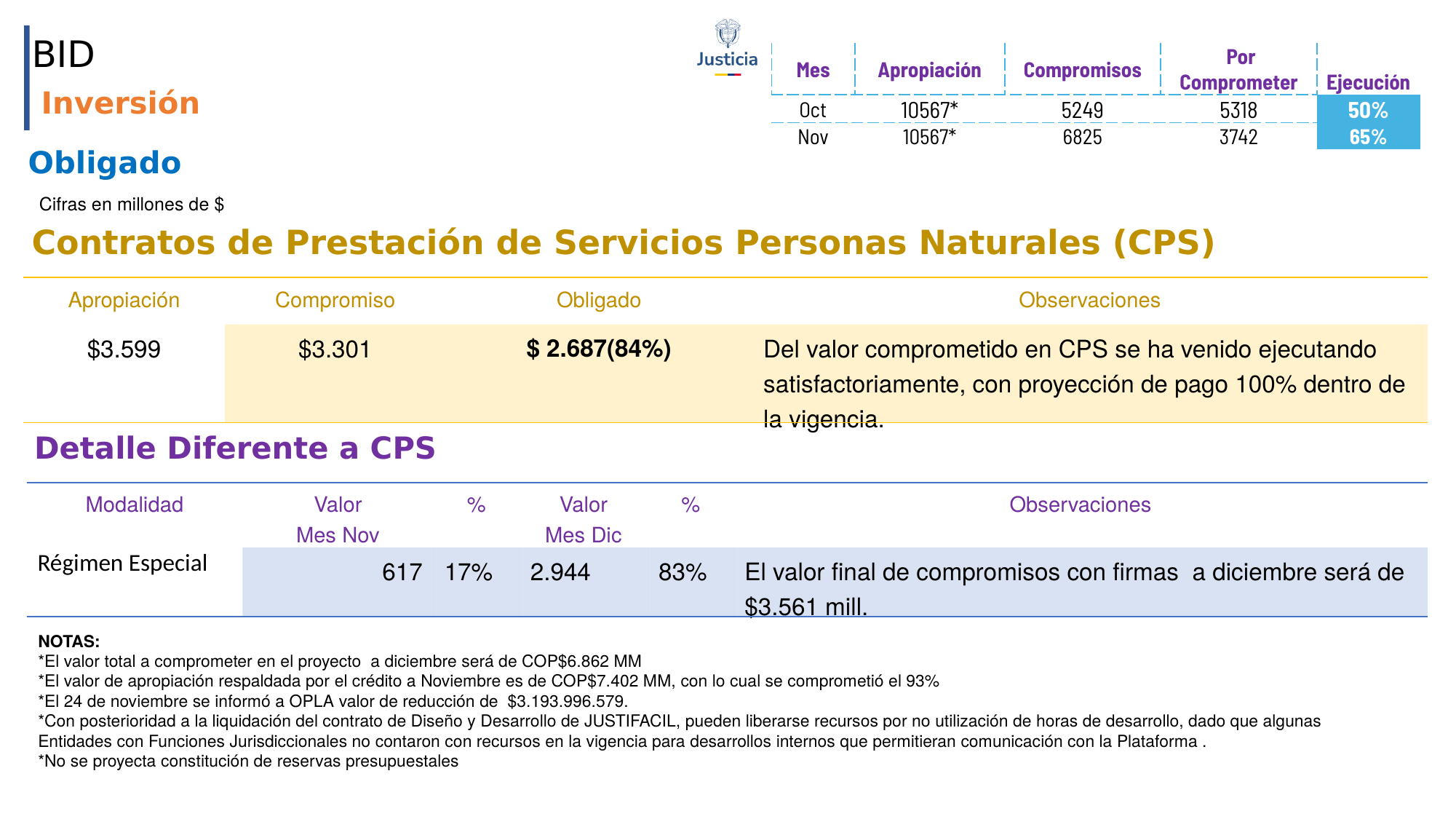

BID
| Mes | Apropiación | Compromisos | Por Comprometer | Ejecución |
| --- | --- | --- | --- | --- |
| Oct | 10567\* | 5249 | 5318 | 50% |
| Nov | 10567\* | 6825 | 3742 | 65% |
Inversión
Obligado
Cifras en millones de $
Contratos de Prestación de Servicios Personas Naturales (CPS)

| Apropiación | Compromiso | Obligado | Observaciones |
| --- | --- | --- | --- |
| $3.599 | $3.301 | $ 2.687(84%) | Del valor comprometido en CPS se ha venido ejecutando satisfactoriamente, con proyección de pago 100% dentro de la vigencia. |
Detalle Diferente a CPS
| Modalidad | Valor Mes Nov | % | Valor Mes Dic | % | Observaciones |
| --- | --- | --- | --- | --- | --- |
| Régimen Especial | 617 | 17% | 2.944 | 83% | El valor final de compromisos con firmas a diciembre será de $3.561 mill. |
NOTAS:
*El valor total a comprometer en el proyecto  a diciembre será de COP$6.862 MM
*El valor de apropiación respaldada por el crédito a Noviembre es de COP$7.402 MM, con lo cual se comprometió el 93%
*El 24 de noviembre se informó a OPLA valor de reducción de  $3.193.996.579.
*Con posterioridad a la liquidación del contrato de Diseño y Desarrollo de JUSTIFACIL, pueden liberarse recursos por no utilización de horas de desarrollo, dado que algunas Entidades con Funciones Jurisdiccionales no contaron con recursos en la vigencia para desarrollos internos que permitieran comunicación con la Plataforma .
*No se proyecta constitución de reservas presupuestales